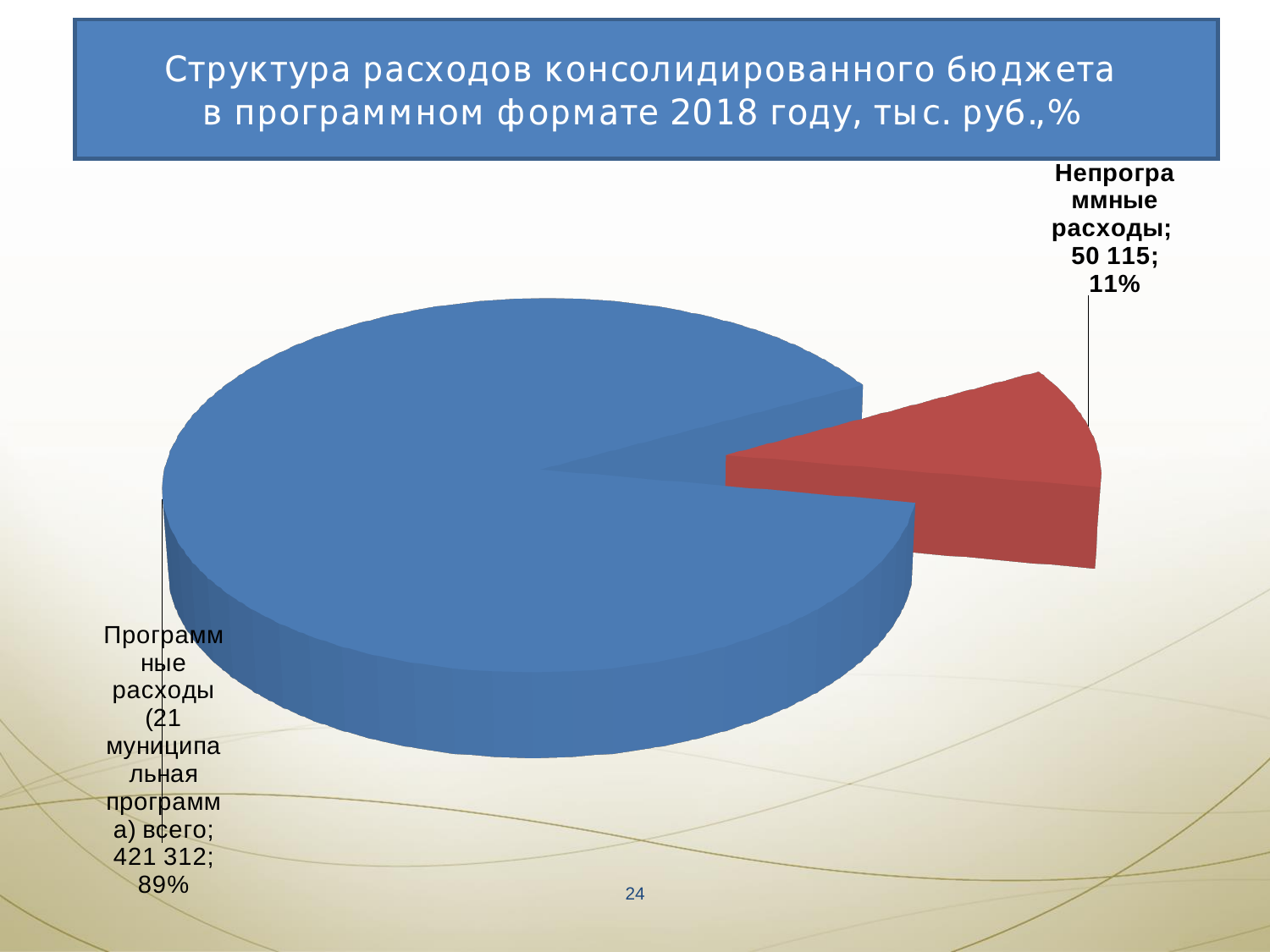

Структура расходов консолидированного бюджета
в программном формате 2018 году, тыс. руб.,%

[unsupported chart]

24